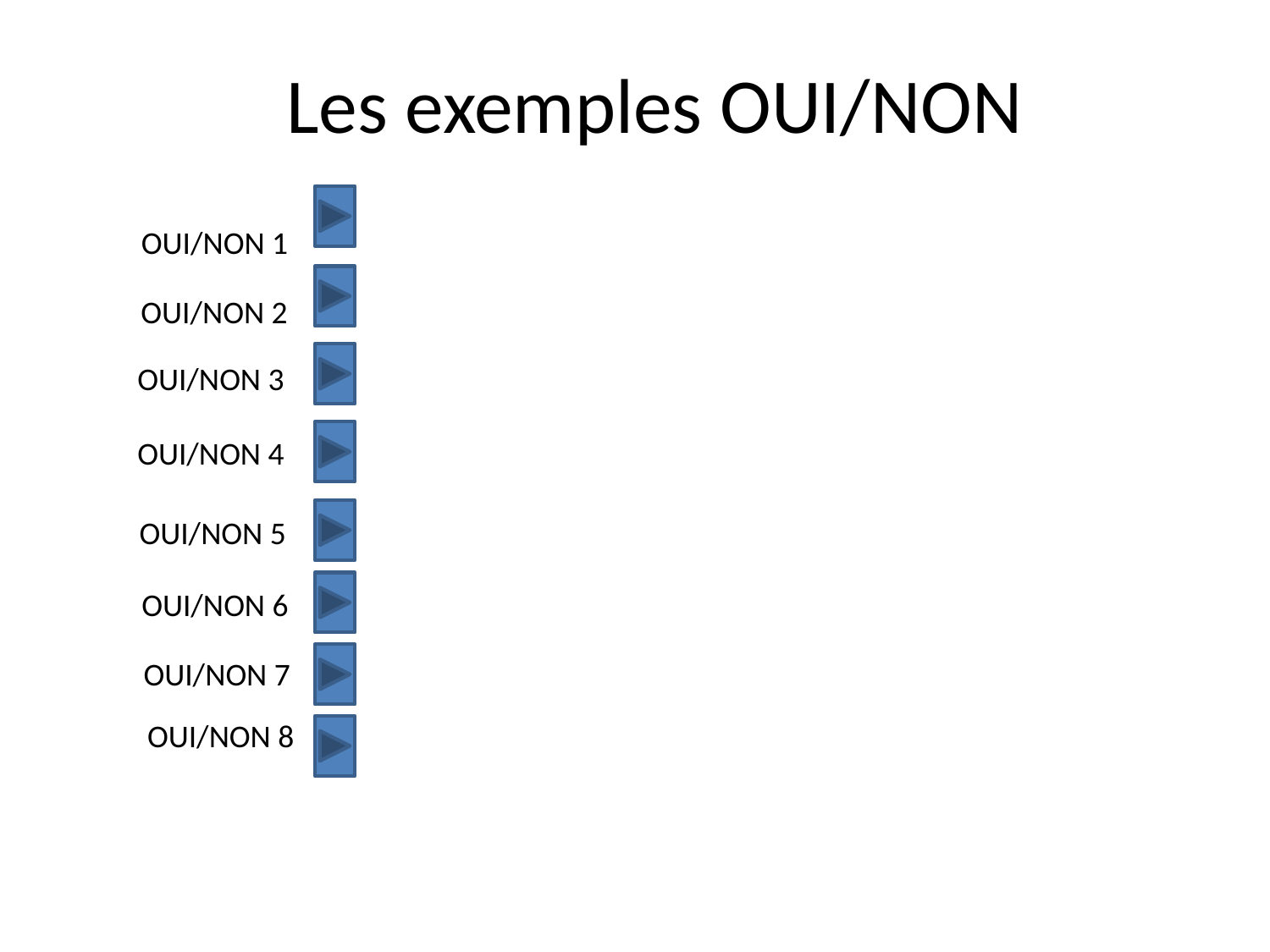

# Les exemples OUI/NON

OUI/NON 1

OUI/NON 2

OUI/NON 3

OUI/NON 4

OUI/NON 5

OUI/NON 6

OUI/NON 7
OUI/NON 8